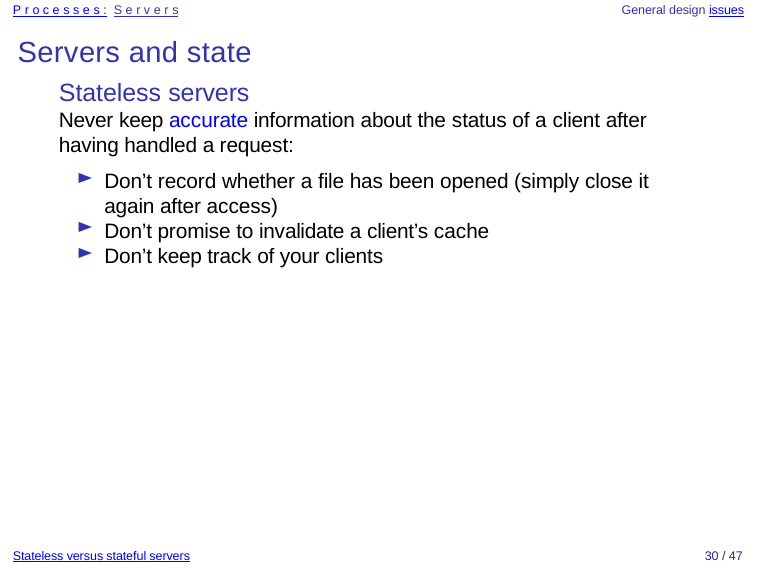

Processes: Servers	General design issues
# Servers and state
Stateless servers
Never keep accurate information about the status of a client after  having handled a request:
Don’t record whether a file has been opened (simply close it  again after access)
Don’t promise to invalidate a client’s cache
Don’t keep track of your clients
Stateless versus stateful servers
30 / 47